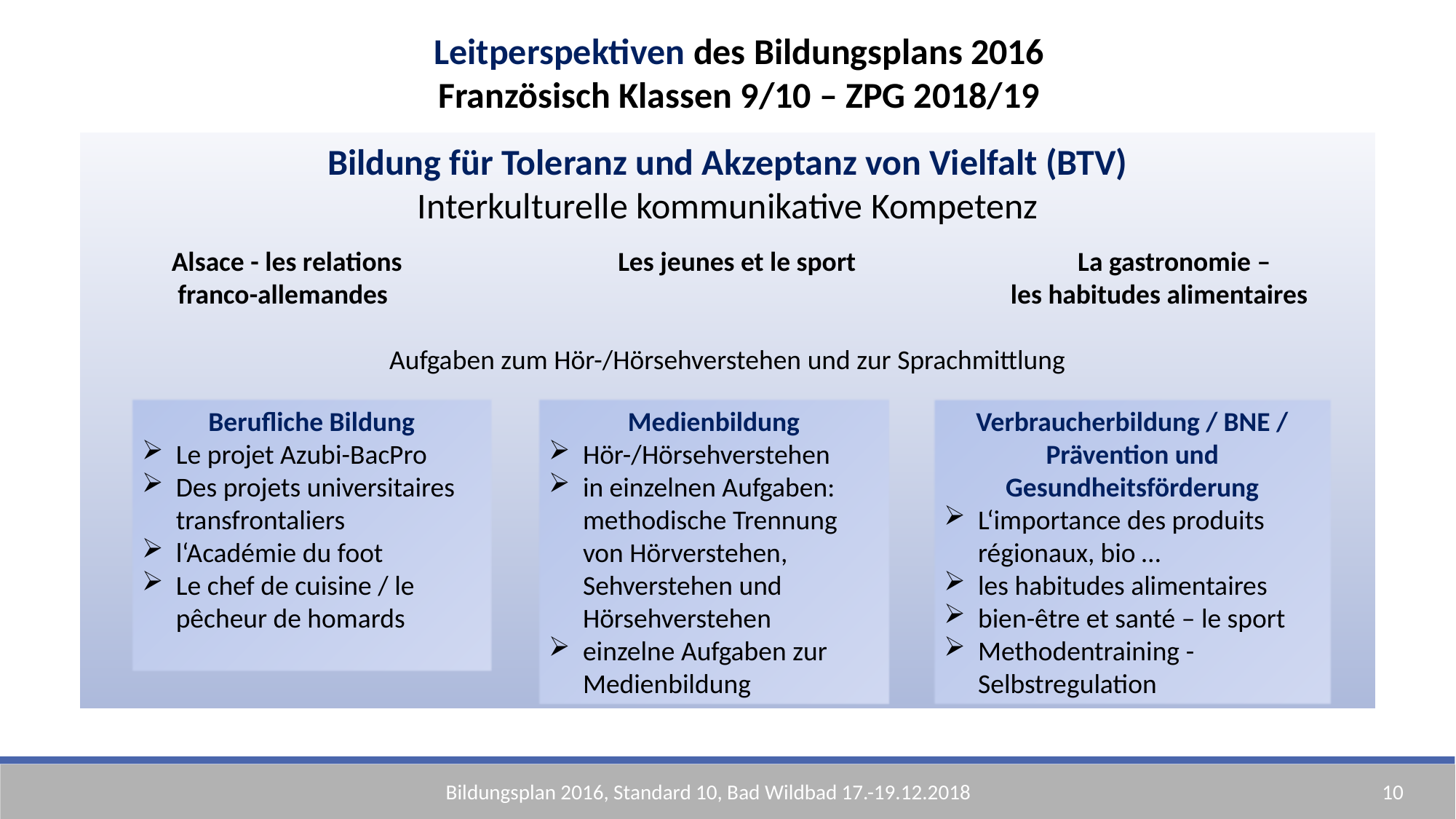

Leitperspektiven des Bildungsplans 2016
Französisch Klassen 9/10 – ZPG 2018/19

Bildung für Toleranz und Akzeptanz von Vielfalt (BTV)
Interkulturelle kommunikative Kompetenz

             Alsace - les relations                                   Les jeunes et le sport                                    La gastronomie –
              franco-allemandes                                                                                                     les habitudes alimentaires

Aufgaben zum Hör-/Hörsehverstehen und zur Sprachmittlung

Berufliche Bildung
Le projet Azubi-BacPro
Des projets universitaires  transfrontaliers
l‘Académie du foot
Le chef de cuisine / le pêcheur de homards

Medienbildung
Hör-/Hörsehverstehen
in einzelnen Aufgaben: methodische Trennung von Hörverstehen, Sehverstehen und Hörsehverstehen
einzelne Aufgaben zur Medienbildung
Verbraucherbildung / BNE / Prävention und Gesundheitsförderung
L‘importance des produits régionaux, bio …
les habitudes alimentaires
bien-être et santé – le sport
Methodentraining - Selbstregulation